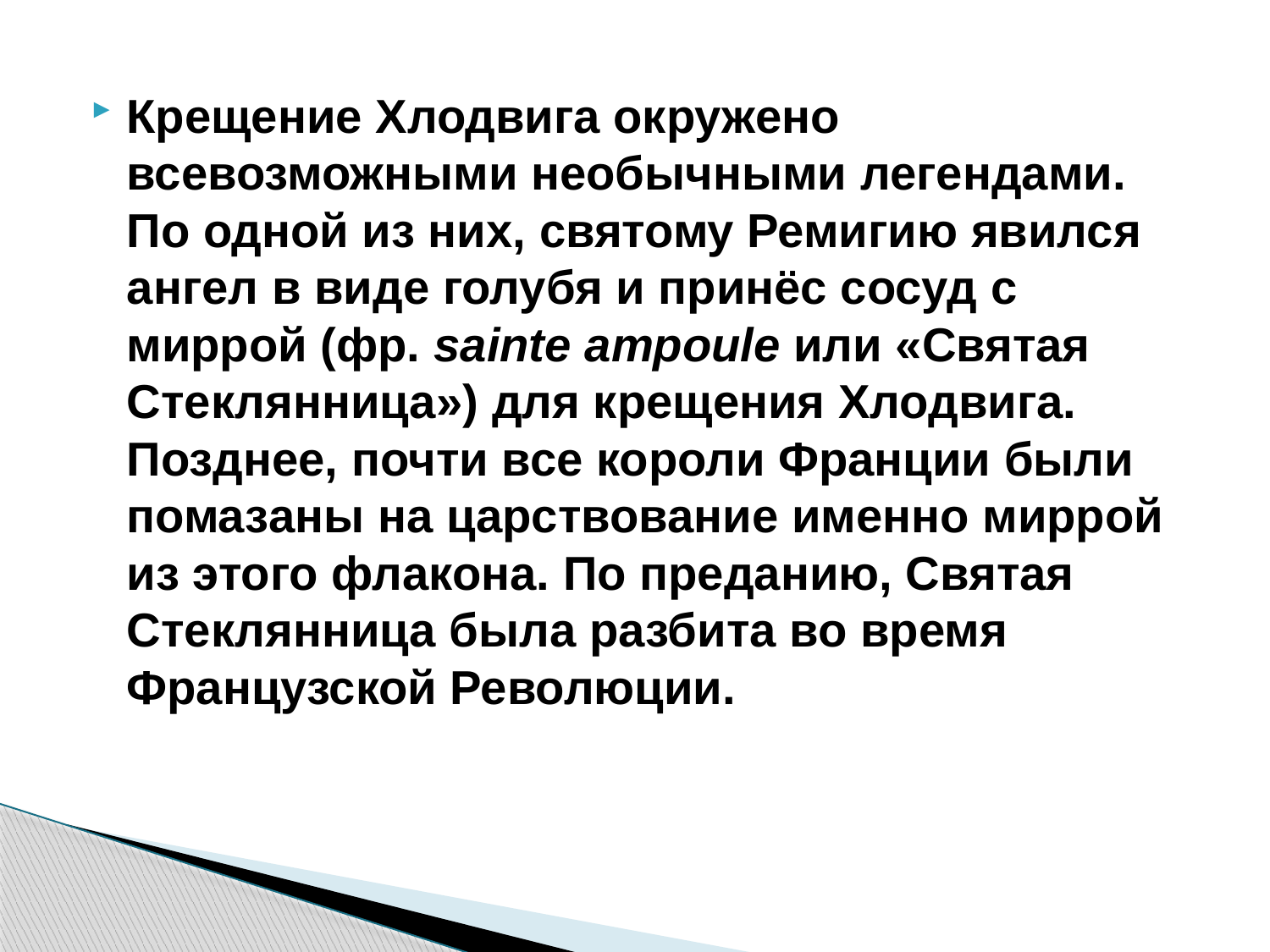

Крещение Хлодвига окружено всевозможными необычными легендами. По одной из них, святому Ремигию явился ангел в виде голубя и принёс сосуд с миррой (фр. sainte ampoule или «Святая Стеклянница») для крещения Хлодвига. Позднее, почти все короли Франции были помазаны на царствование именно миррой из этого флакона. По преданию, Святая Стеклянница была разбита во время Французской Революции.